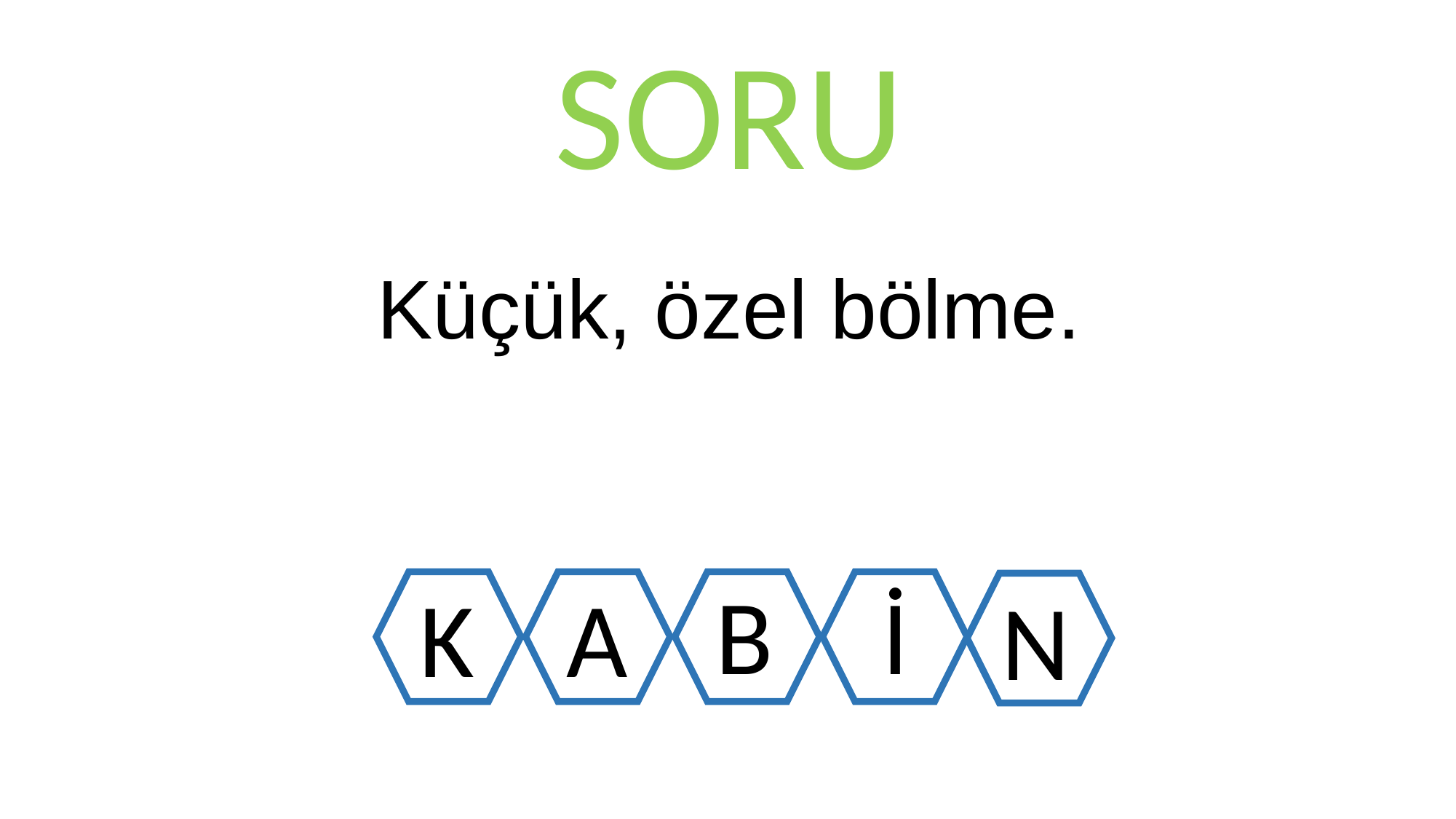

SORU
Küçük, özel bölme.
B
İ
K
A
N